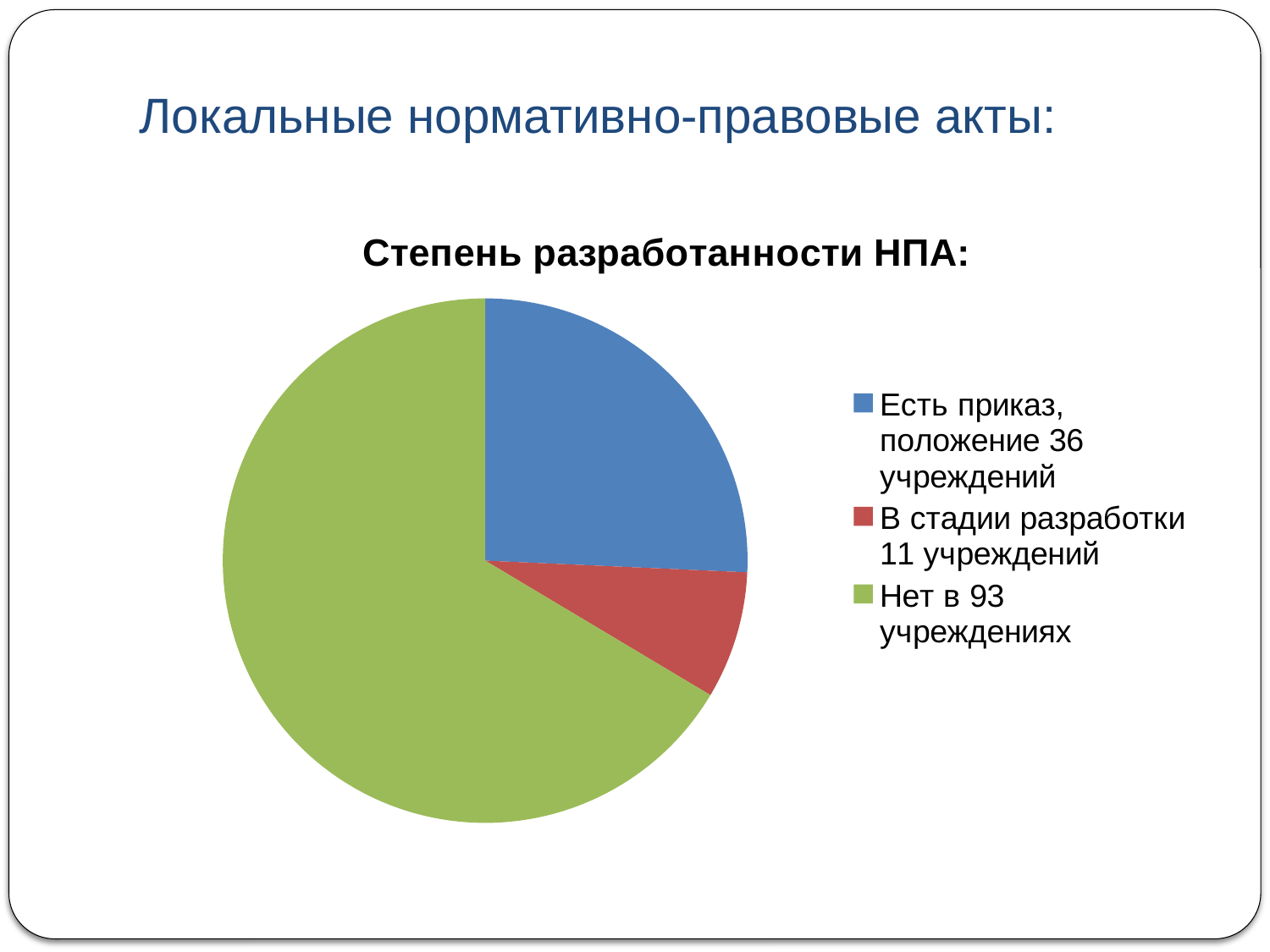

# Локальные нормативно-правовые акты:

### Chart:

| Category | Степень разработанности НПА: |
|---|---|
| Есть приказ, положение 36 учреждений | 36.0 |
| В стадии разработки 11 учреждений | 11.0 |
| Нет в 93 учреждениях | 93.0 |